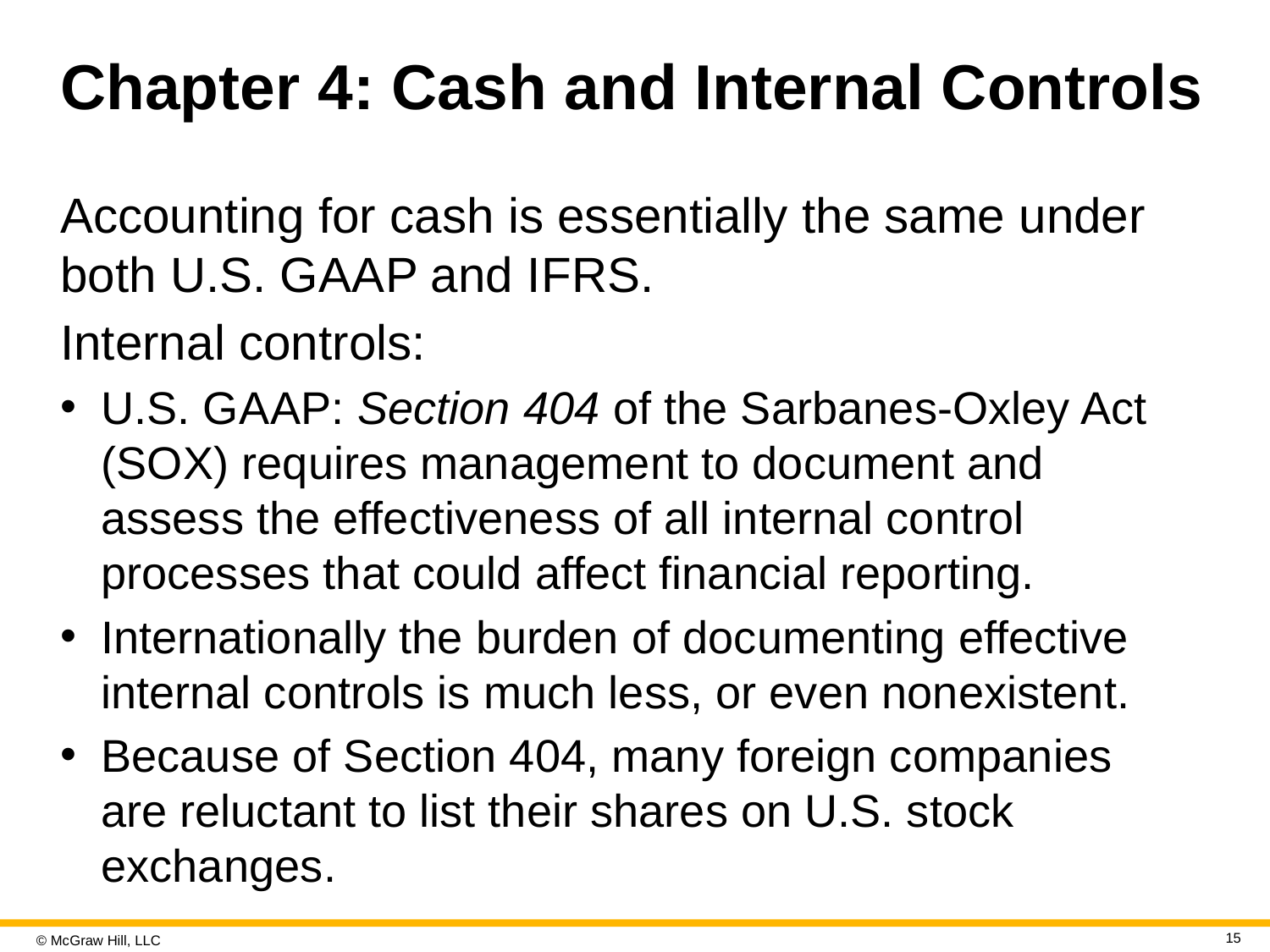

# Chapter 4: Cash and Internal Controls
Accounting for cash is essentially the same under both U.S. G A A P and I F R S.
Internal controls:
U.S. G A A P: Section 404 of the Sarbanes-Oxley Act (S O X) requires management to document and assess the effectiveness of all internal control processes that could affect financial reporting.
Internationally the burden of documenting effective internal controls is much less, or even nonexistent.
Because of Section 404, many foreign companies are reluctant to list their shares on U.S. stock exchanges.
15